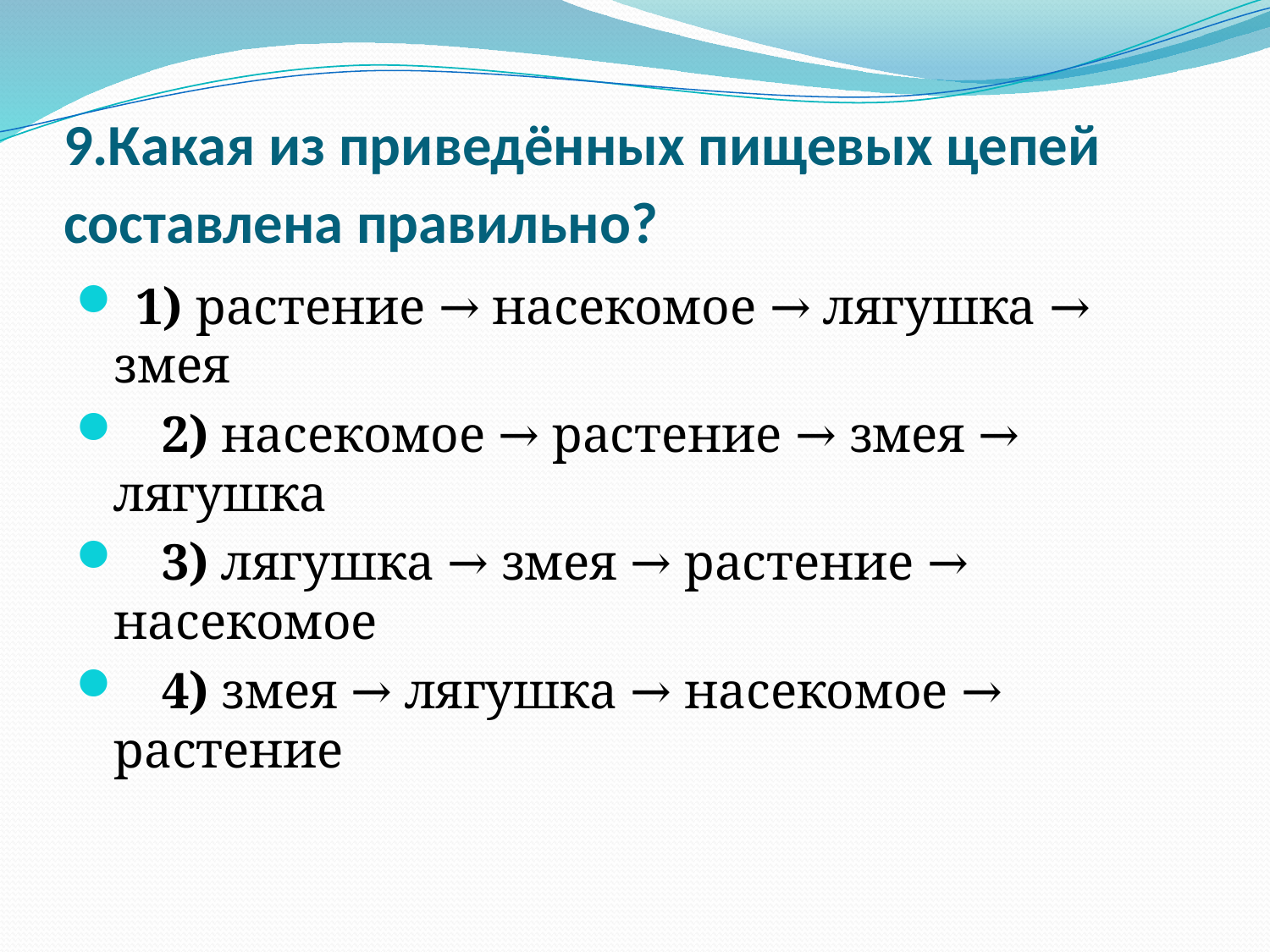

# 9.Какая из приведённых пищевых цепей составлена правильно?
 1) растение → насекомое → лягушка → змея
   2) насекомое → растение → змея → лягушка
   3) лягушка → змея → растение → насекомое
   4) змея → лягушка → насекомое → растение